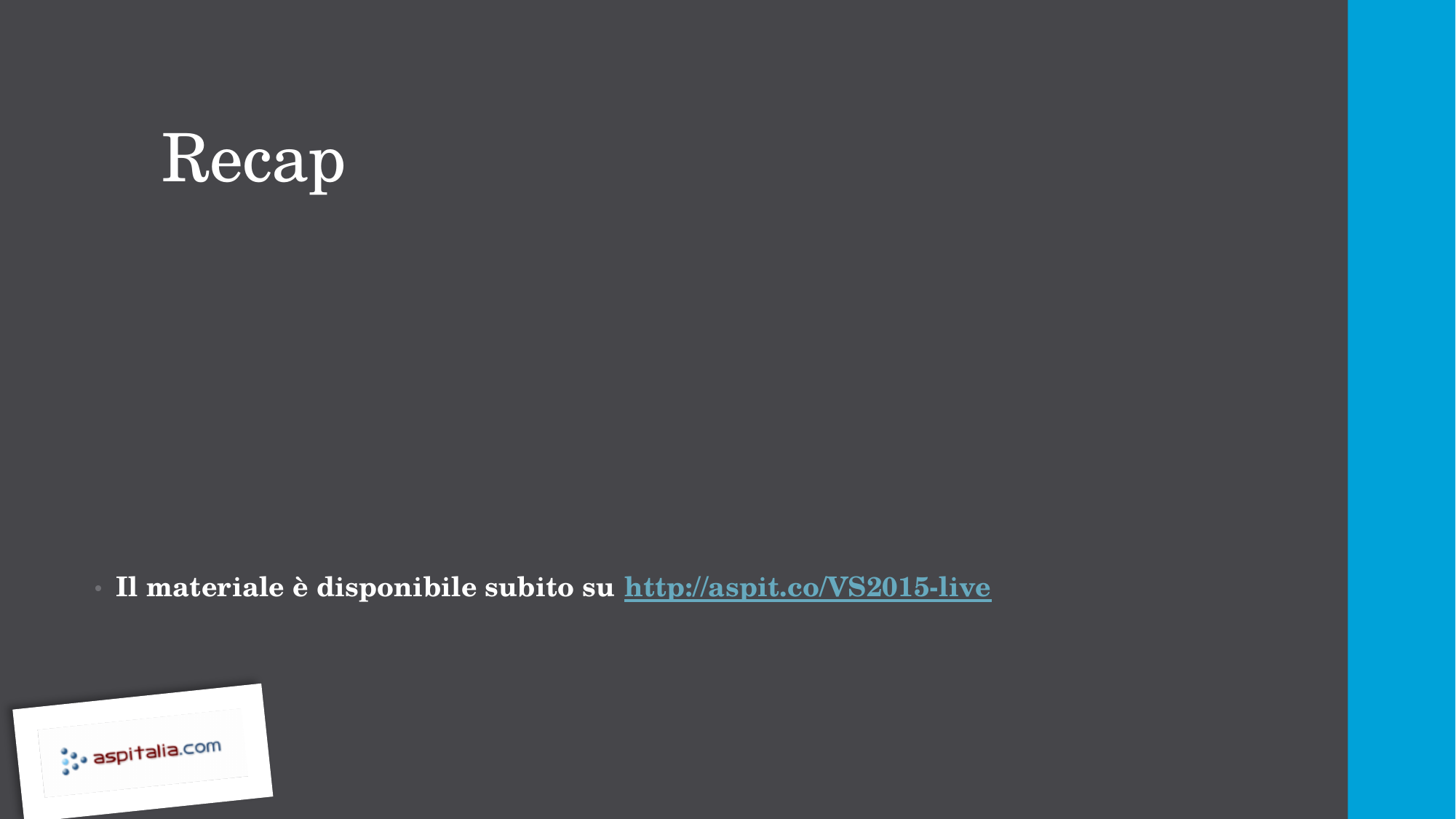

# Recap

Il materiale è disponibile subito su http://aspit.co/VS2015-live